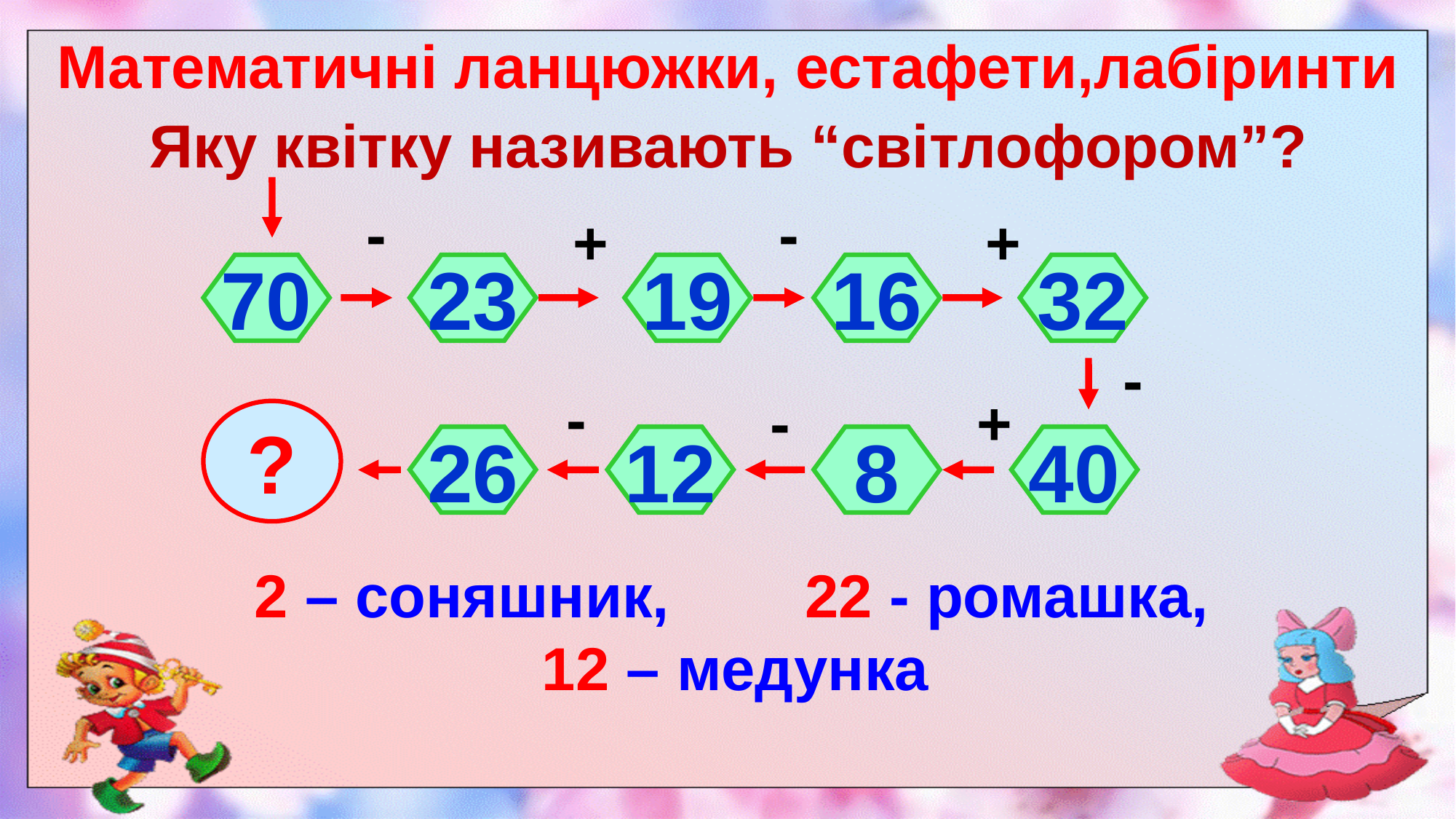

Математичні ланцюжки, естафети,лабіринти
# Яку квітку називають “світлофором”?

-
-

+
+
70
23
19
16
32

-

-
-
+
?
26
12
8
40

2 – соняшник,        22 - ромашка,
                 12 – медунка